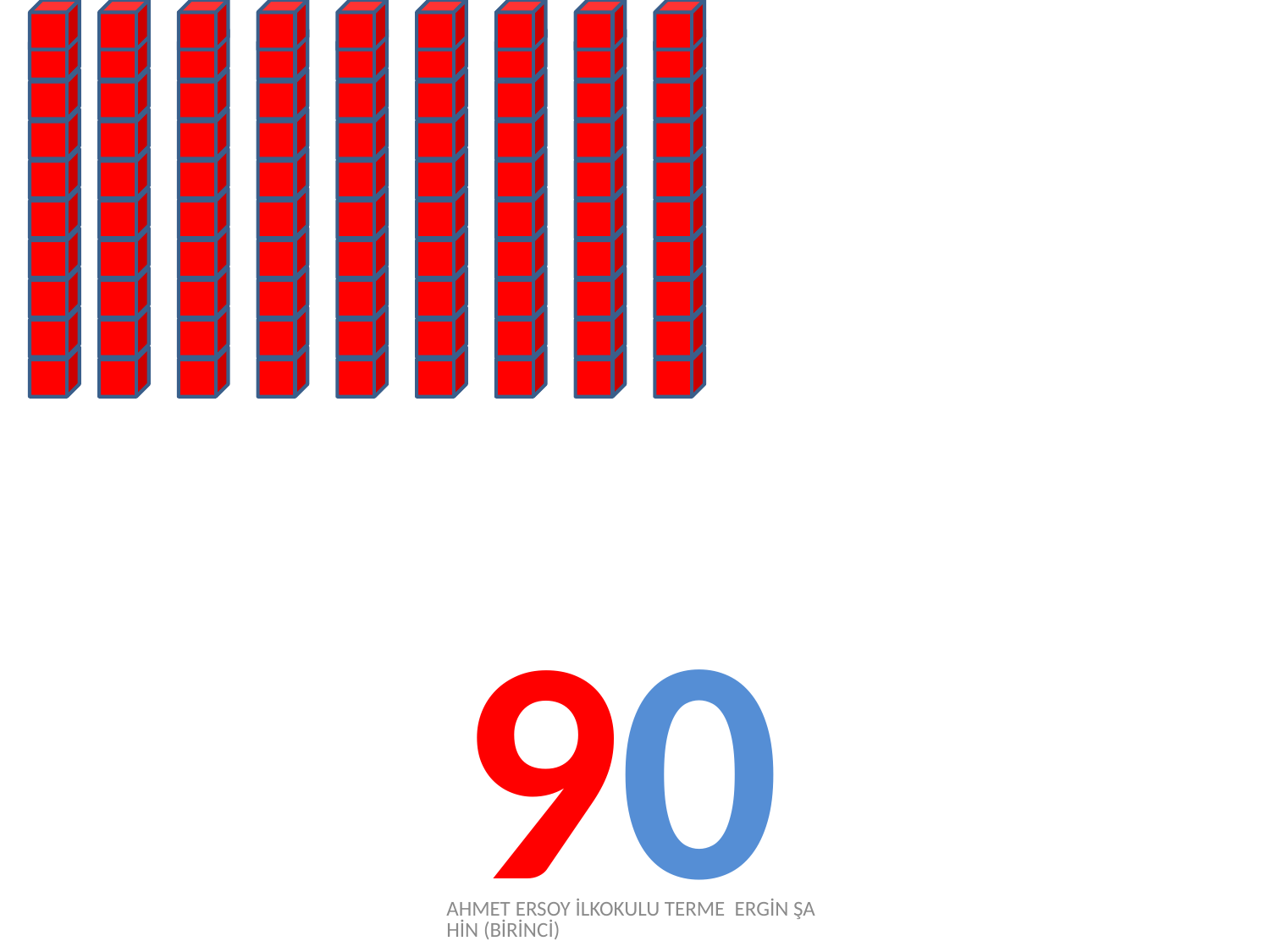

0
9
AHMET ERSOY İLKOKULU TERME  ERGİN ŞAHİN (BİRİNCİ)